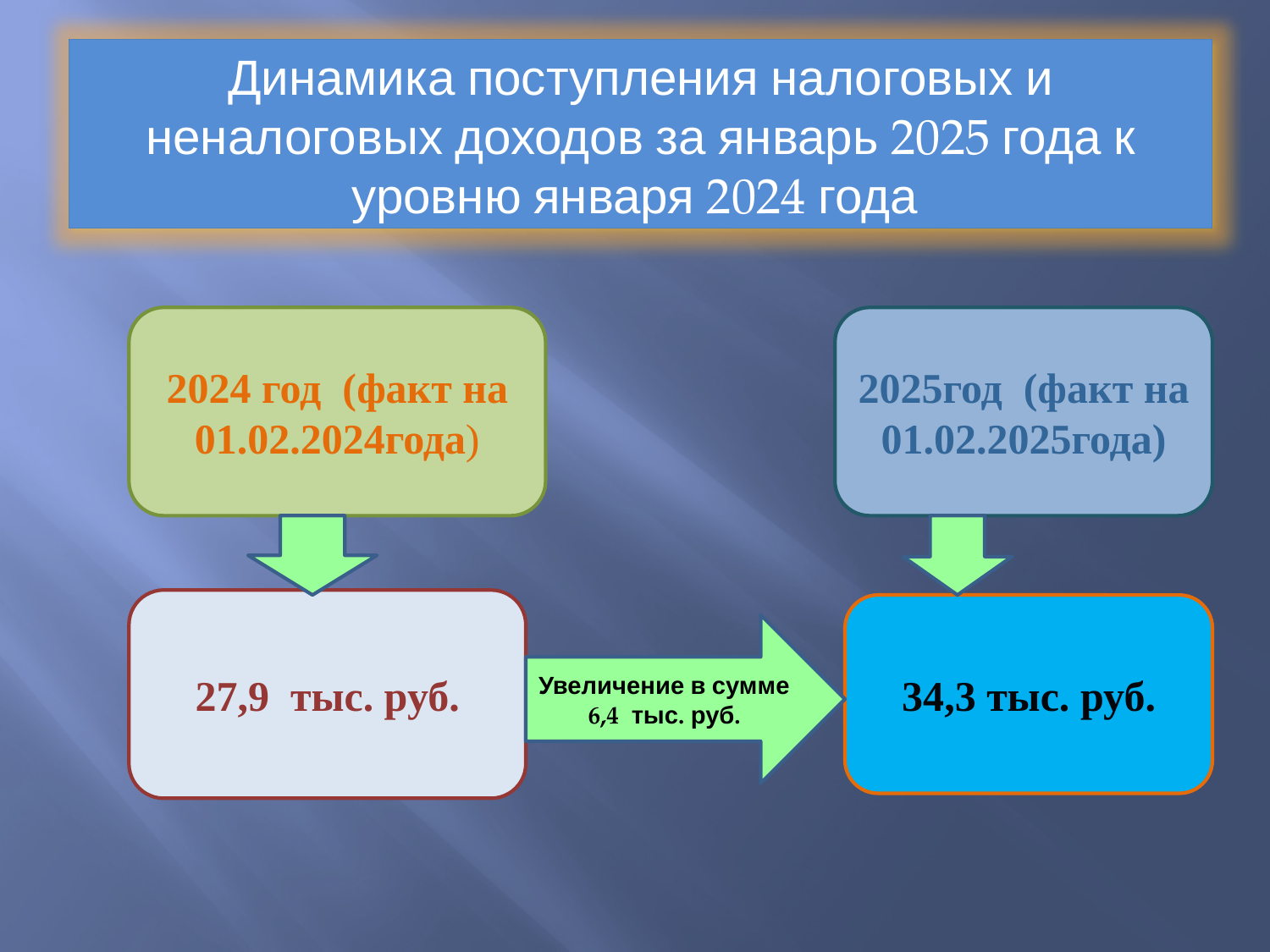

Динамика поступления налоговых и неналоговых доходов за январь 2025 года к уровню января 2024 года
2024 год  (факт на 01.02.2024года)
2025год  (факт на 01.02.2025года)

27,9  тыс. руб.
34,3 тыс. руб.
Увеличение в сумме 6,4  тыс. руб.